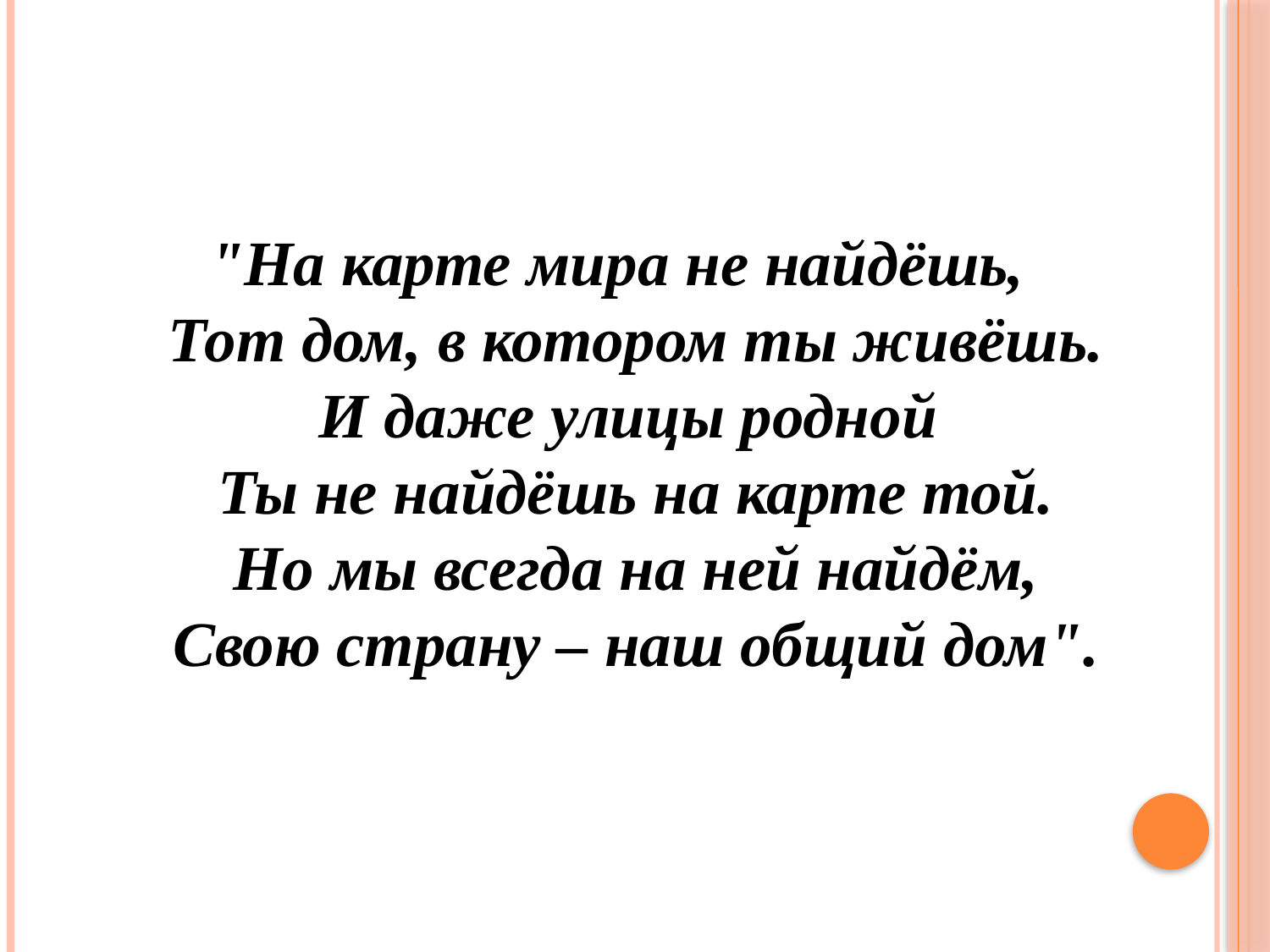

#

"На карте мира не найдёшь,
Тот дом, в котором ты живёшь.
И даже улицы родной 
Ты не найдёшь на карте той.
Но мы всегда на ней найдём,
Свою страну – наш общий дом".